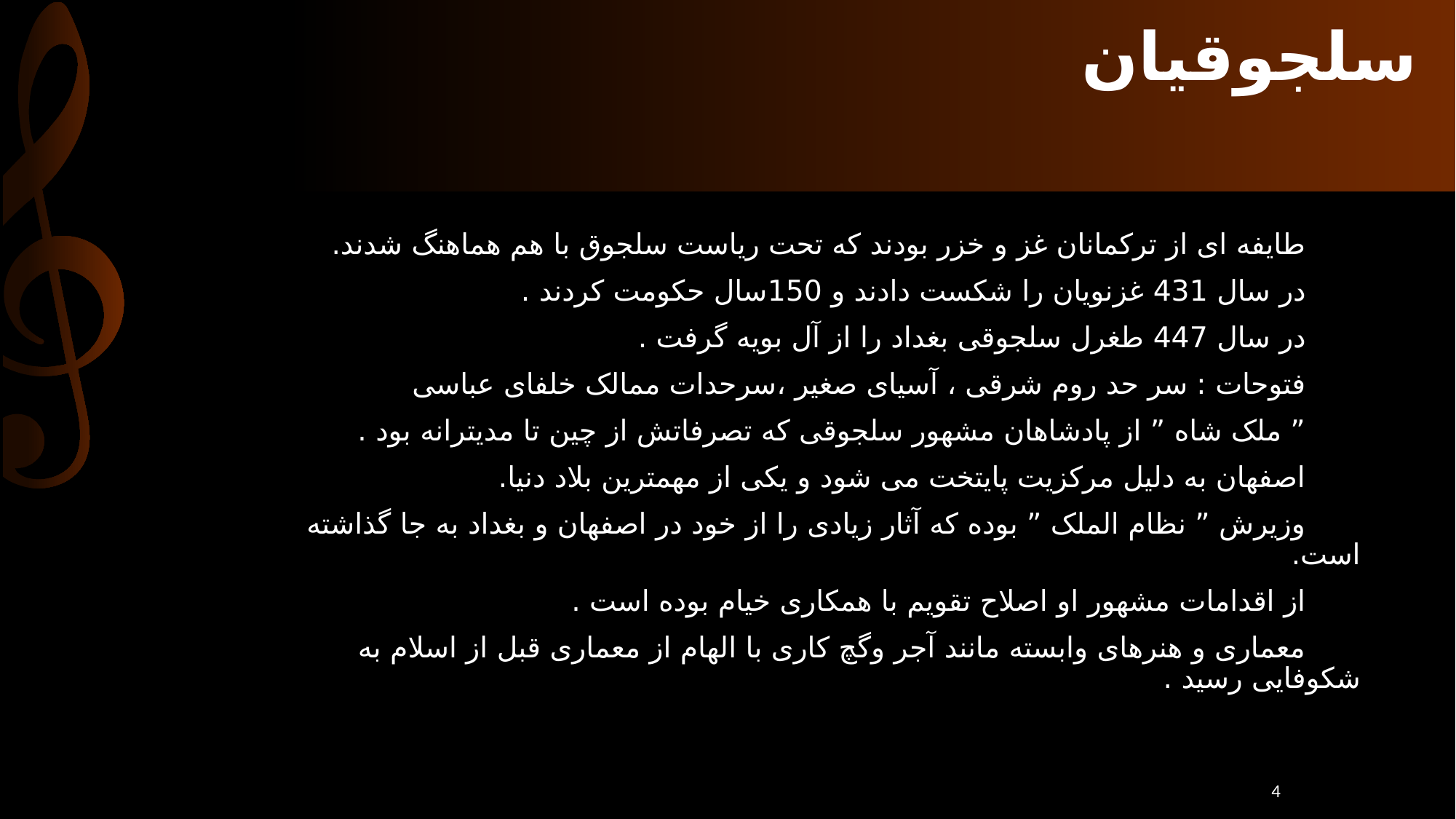

# سلجوقیان
      طایفه ای از ترکمانان غز و خزر بودند که تحت ریاست سلجوق با هم هماهنگ شدند.
      در سال 431 غزنویان را شکست دادند و 150سال حکومت کردند .
      در سال 447 طغرل سلجوقی بغداد را از آل بویه گرفت .
      فتوحات : سر حد روم شرقی ، آسیای صغیر ،سرحدات ممالک خلفای عباسی
      ” ملک شاه ” از پادشاهان مشهور سلجوقی که تصرفاتش از چین تا مدیترانه بود .
      اصفهان به دلیل مرکزیت پایتخت می شود و یکی از مهمترین بلاد دنیا.
      وزیرش ” نظام الملک ” بوده که آثار زیادی را از خود در اصفهان و بغداد به جا گذاشته است.
      از اقدامات مشهور او اصلاح تقویم با همکاری خیام بوده است .
      معماری و هنرهای وابسته مانند آجر وگچ کاری با الهام از معماری قبل از اسلام به شکوفایی رسید .

4